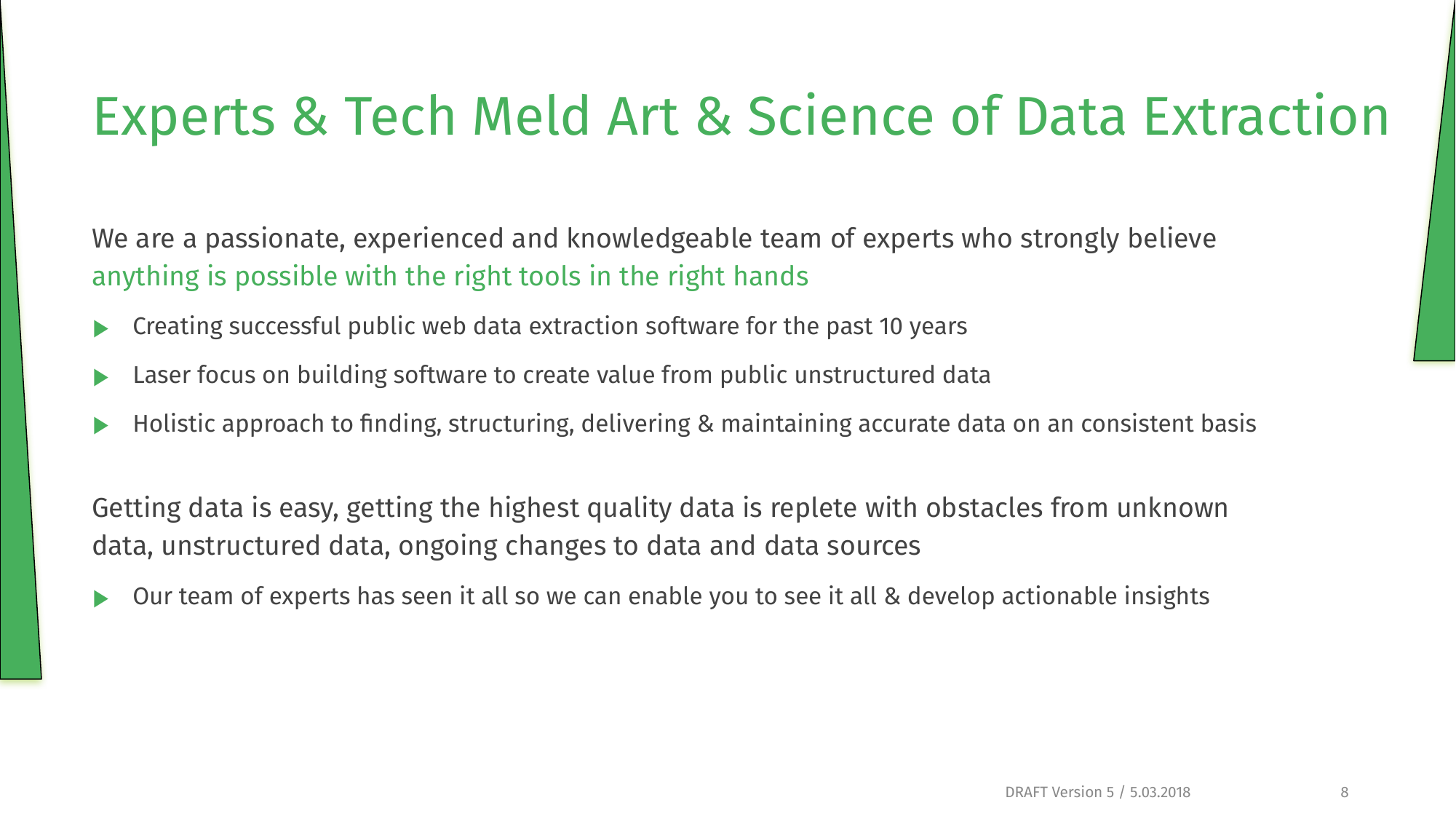

Experts & Tech Meld Art & Science of Data Extraction
We are a passionate, experienced and knowledgeable team of experts who strongly believe anything is possible with the right tools in the right hands
Creating successful public web data extraction software for the past 10 years
Laser focus on building software to create value from public unstructured data
Holistic approach to finding, structuring, delivering & maintaining accurate data on an consistent basis
Getting data is easy, getting the highest quality data is replete with obstacles from unknown data, unstructured data, ongoing changes to data and data sources
Our team of experts has seen it all so we can enable you to see it all & develop actionable insights
									   DRAFT Version 5 / 5.03.2018 		     8